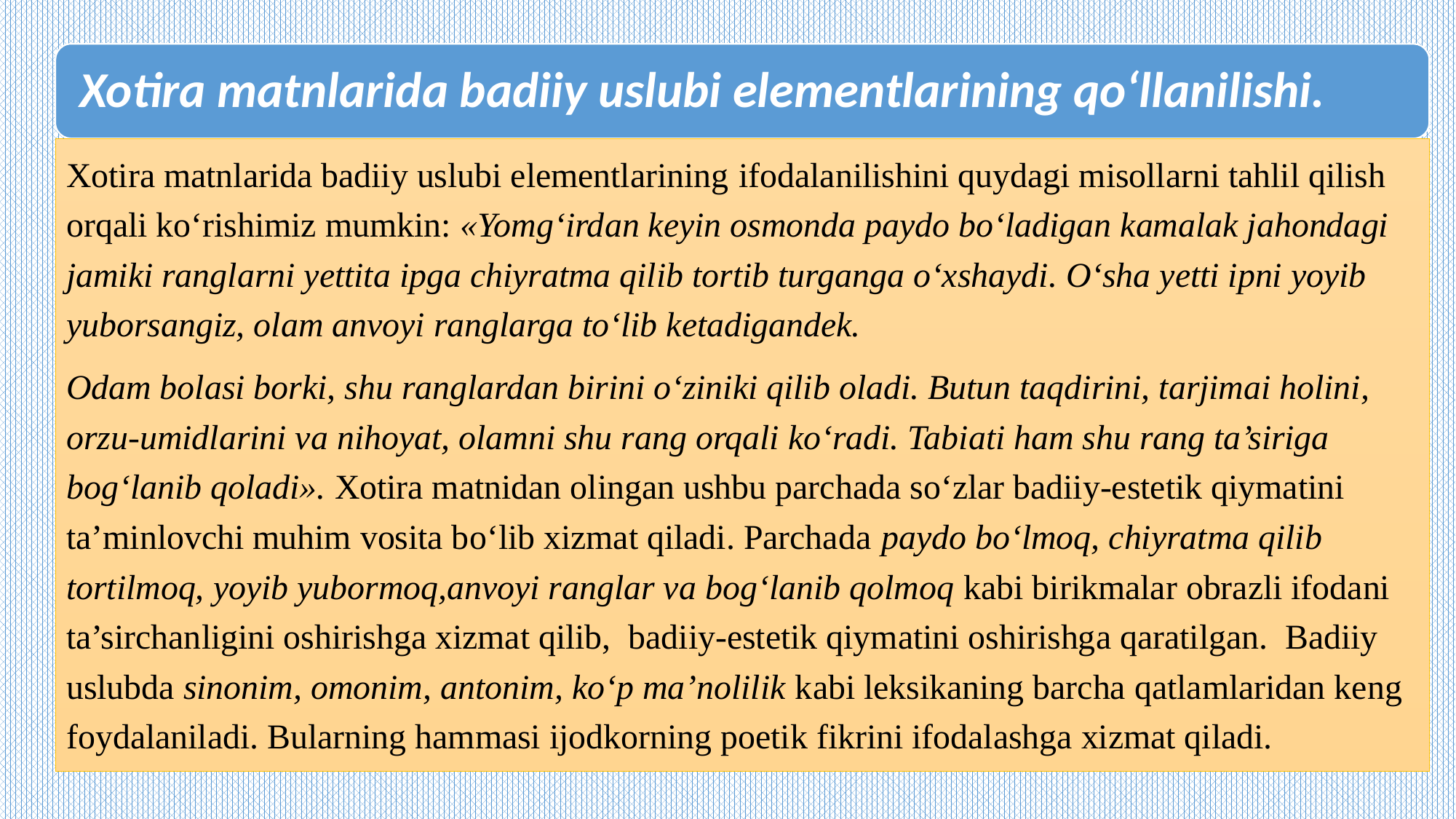

Xotira matnlarida badiiy uslubi elementlarining qo‘llanilishi.
Xotira matnlarida badiiy uslubi elementlarining ifodalanilishini quydagi misollarni tahlil qilish orqali ko‘rishimiz mumkin: «Yomg‘irdan keyin osmonda paydo bo‘ladigan kamalak jahondagi jamiki ranglarni yettita ipga chiyratma qilib tortib turganga o‘xshaydi. O‘sha yetti ipni yoyib yuborsangiz, olam anvoyi ranglarga to‘lib ketadigandek.
Odam bolasi borki, shu ranglardan birini o‘ziniki qilib oladi. Butun taqdirini, tarjimai holini, orzu-umidlarini va nihoyat, olamni shu rang orqali ko‘radi. Tabiati ham shu rang ta’siriga bog‘lanib qoladi». Xotira matnidan olingan ushbu parchada so‘zlar badiiy-estetik qiymatini ta’minlovchi muhim vosita bo‘lib xizmat qiladi. Parchada paydo bo‘lmoq, chiyratma qilib tortilmoq, yoyib yubormoq,anvoyi ranglar va bog‘lanib qolmoq kabi birikmalar obrazli ifodani ta’sirchanligini oshirishga xizmat qilib,  badiiy-estetik qiymatini oshirishga qaratilgan.  Badiiy uslubda sinonim, omonim, antonim, ko‘p ma’nolilik kabi leksikaning barcha qatlamlaridan keng foydalaniladi. Bularning hammasi ijodkorning poetik fikrini ifodalashga xizmat qiladi.